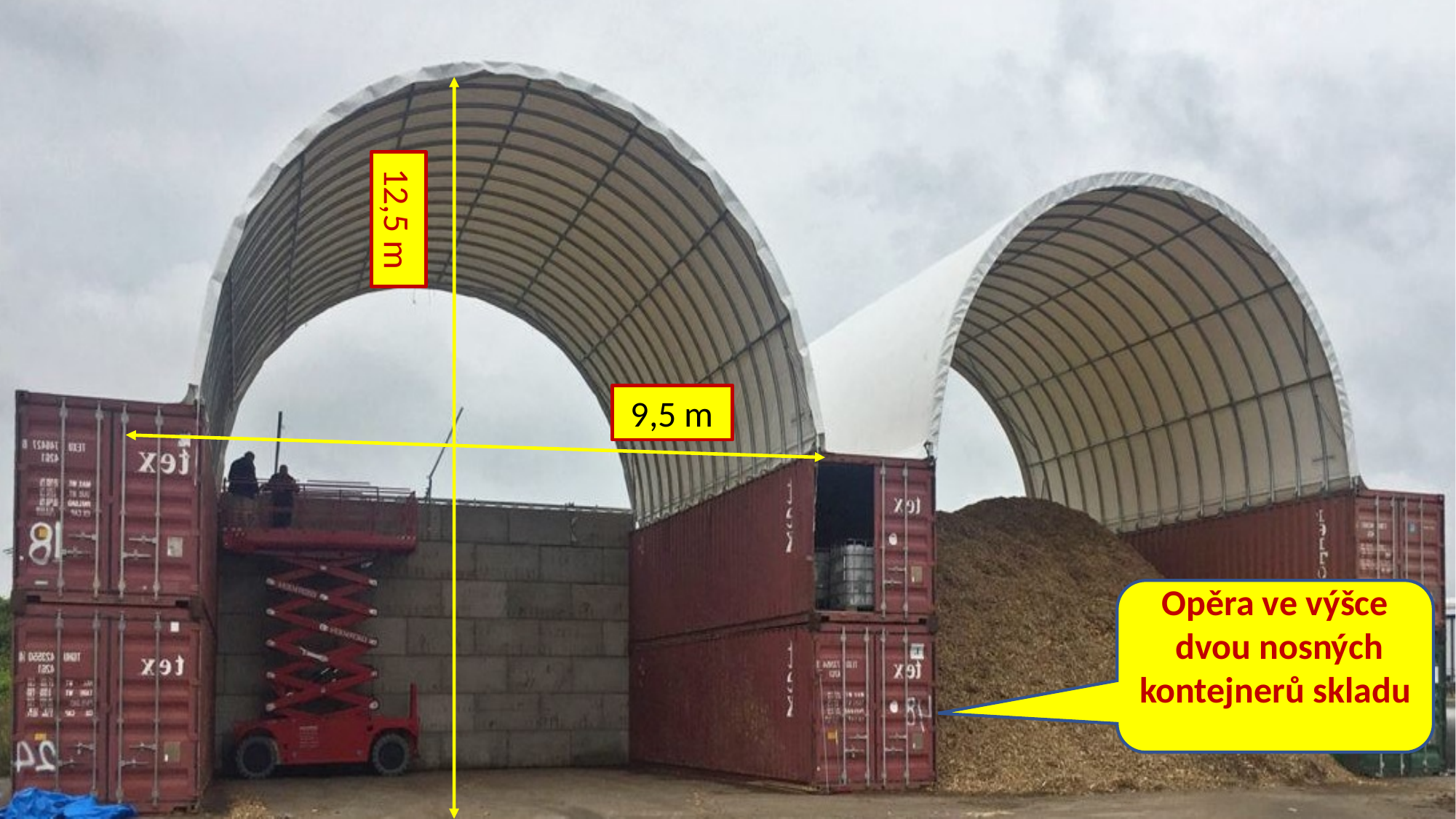

12,5 m
9,5 m

Opěra ve výšce
 dvou nosných kontejnerů skladu